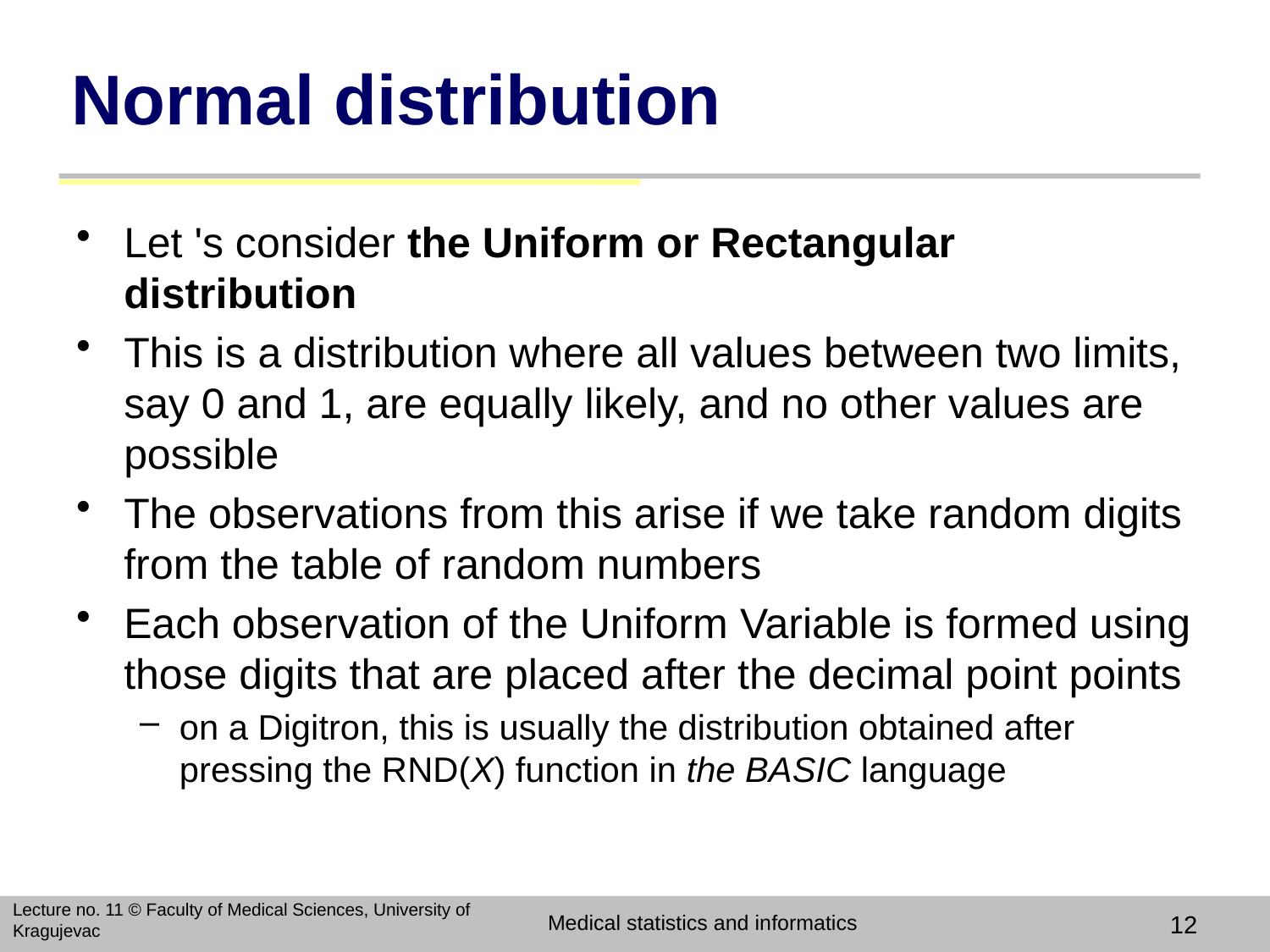

# Normal distribution
Let 's consider the Uniform or Rectangular distribution
This is a distribution where all values between two limits, say 0 and 1, are equally likely, and no other values are possible
The observations from this arise if we take random digits from the table of random numbers
Each observation of the Uniform Variable is formed using those digits that are placed after the decimal point points
on a Digitron, this is usually the distribution obtained after pressing the RND(X) function in the BASIC language
Lecture no. 11 © Faculty of Medical Sciences, University of Kragujevac
Medical statistics and informatics
12